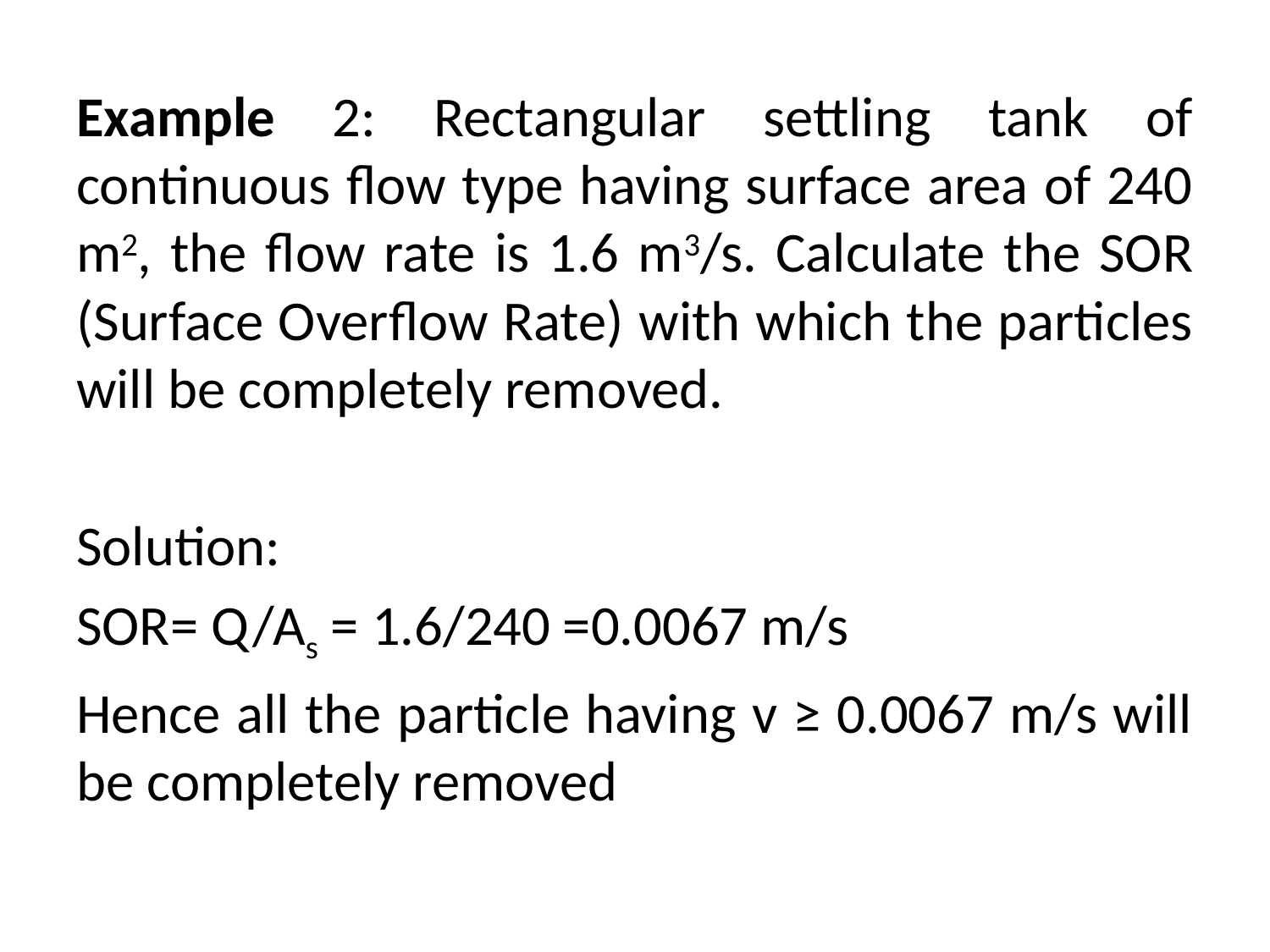

Example 2: Rectangular settling tank of continuous flow type having surface area of 240 m2, the flow rate is 1.6 m3/s. Calculate the SOR (Surface Overflow Rate) with which the particles will be completely removed.

Solution:
SOR= Q/As = 1.6/240 =0.0067 m/s
Hence all the particle having v ≥ 0.0067 m/s will be completely removed